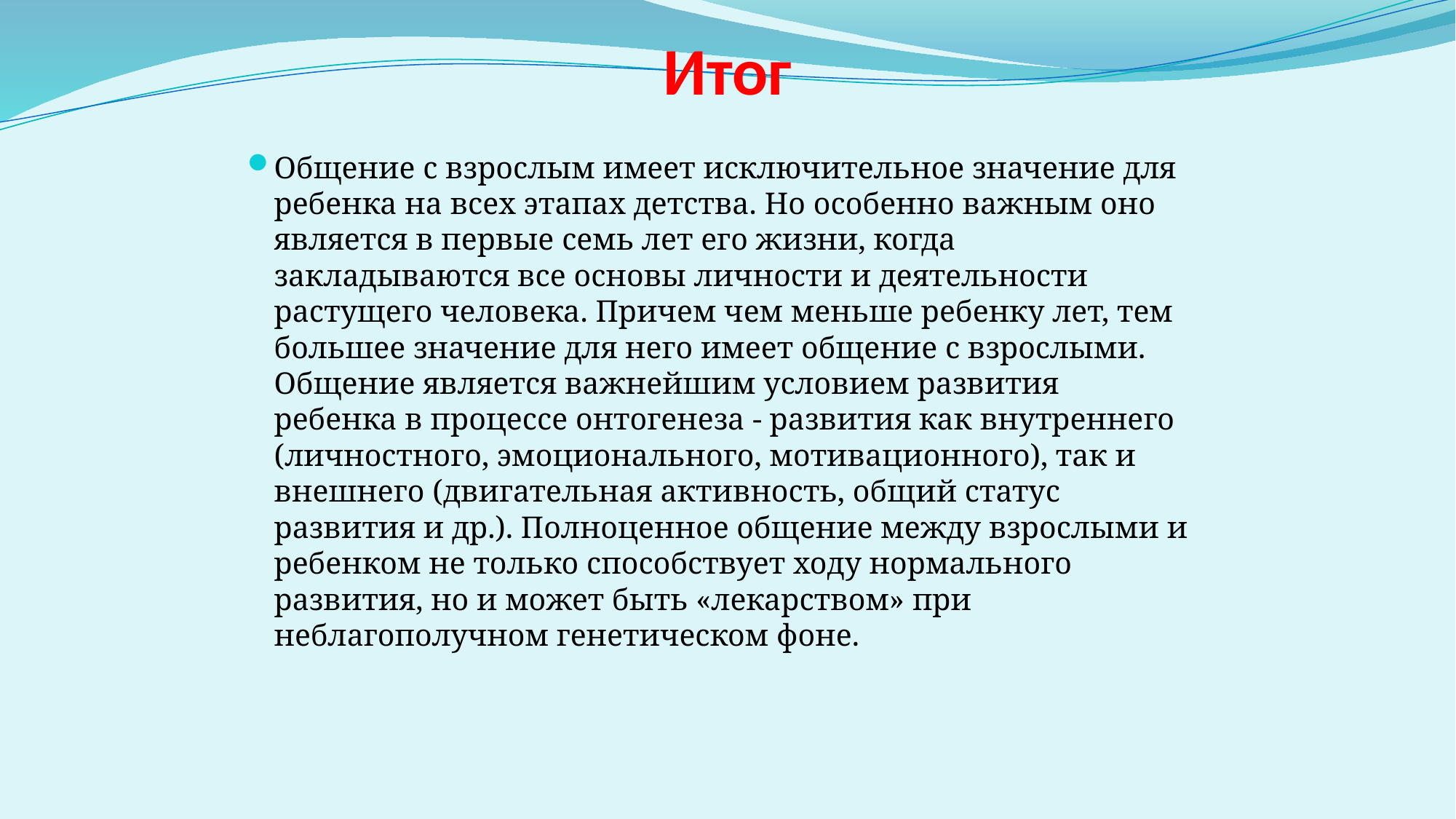

# Итог
Общение с взрослым имеет исключительное значение для ребенка на всех этапах детства. Но особенно важным оно является в первые семь лет его жизни, когда закладываются все основы личности и деятельности растущего человека. Причем чем меньше ребенку лет, тем большее значение для него имеет общение с взрослыми. Общение является важнейшим условием развития ребенка в процессе онтогенеза - развития как внутреннего (личностного, эмоционального, мотивационного), так и внешнего (двигательная активность, общий статус развития и др.). Полноценное общение между взрослыми и ребенком не только способствует ходу нормального развития, но и может быть «лекарством» при неблагополучном генетическом фоне.